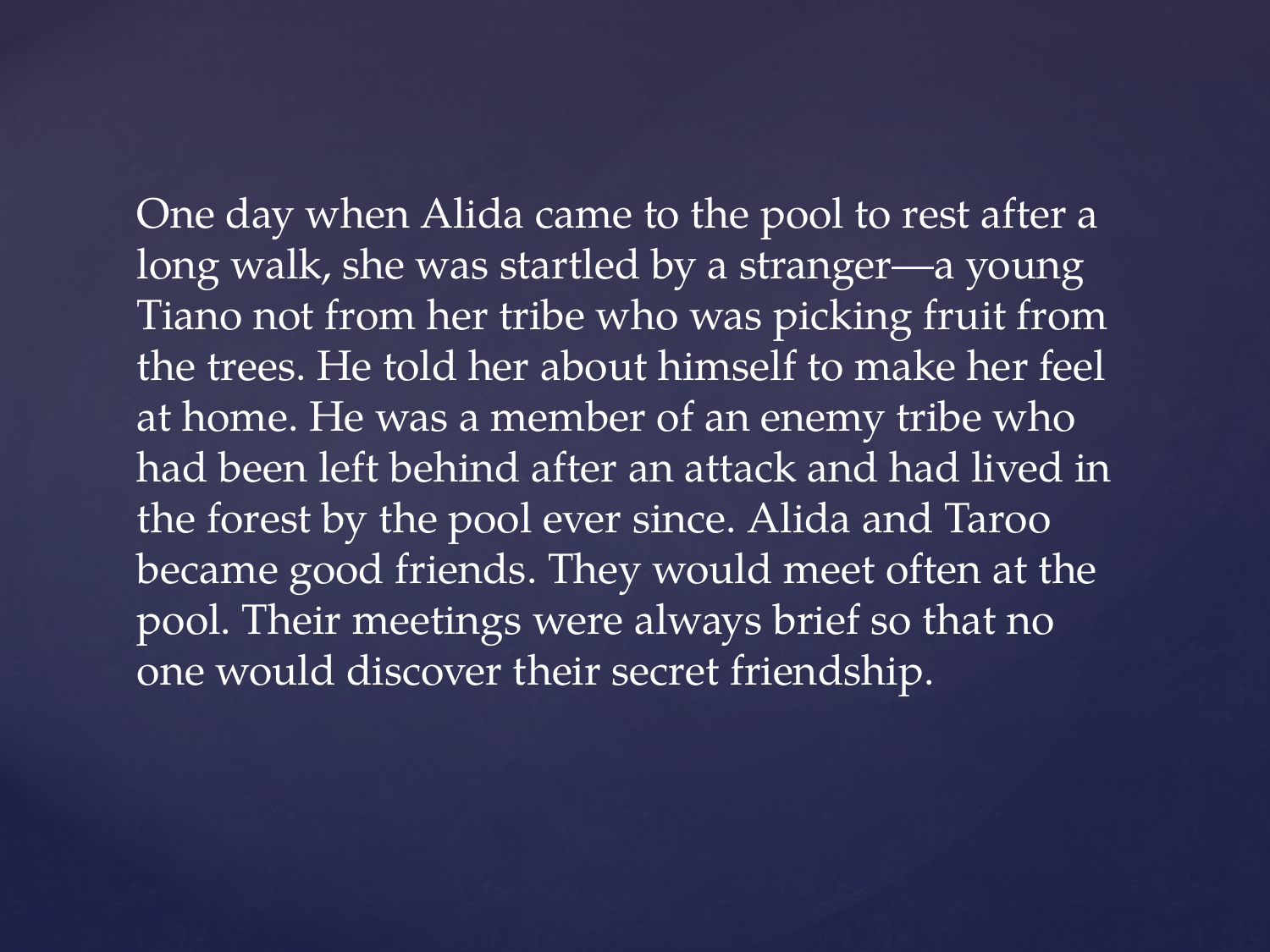

One day when Alida came to the pool to rest after a long walk, she was startled by a stranger—a young Tiano not from her tribe who was picking fruit from the trees. He told her about himself to make her feel at home. He was a member of an enemy tribe who had been left behind after an attack and had lived in the forest by the pool ever since. Alida and Taroo became good friends. They would meet often at the pool. Their meetings were always brief so that no one would discover their secret friendship.